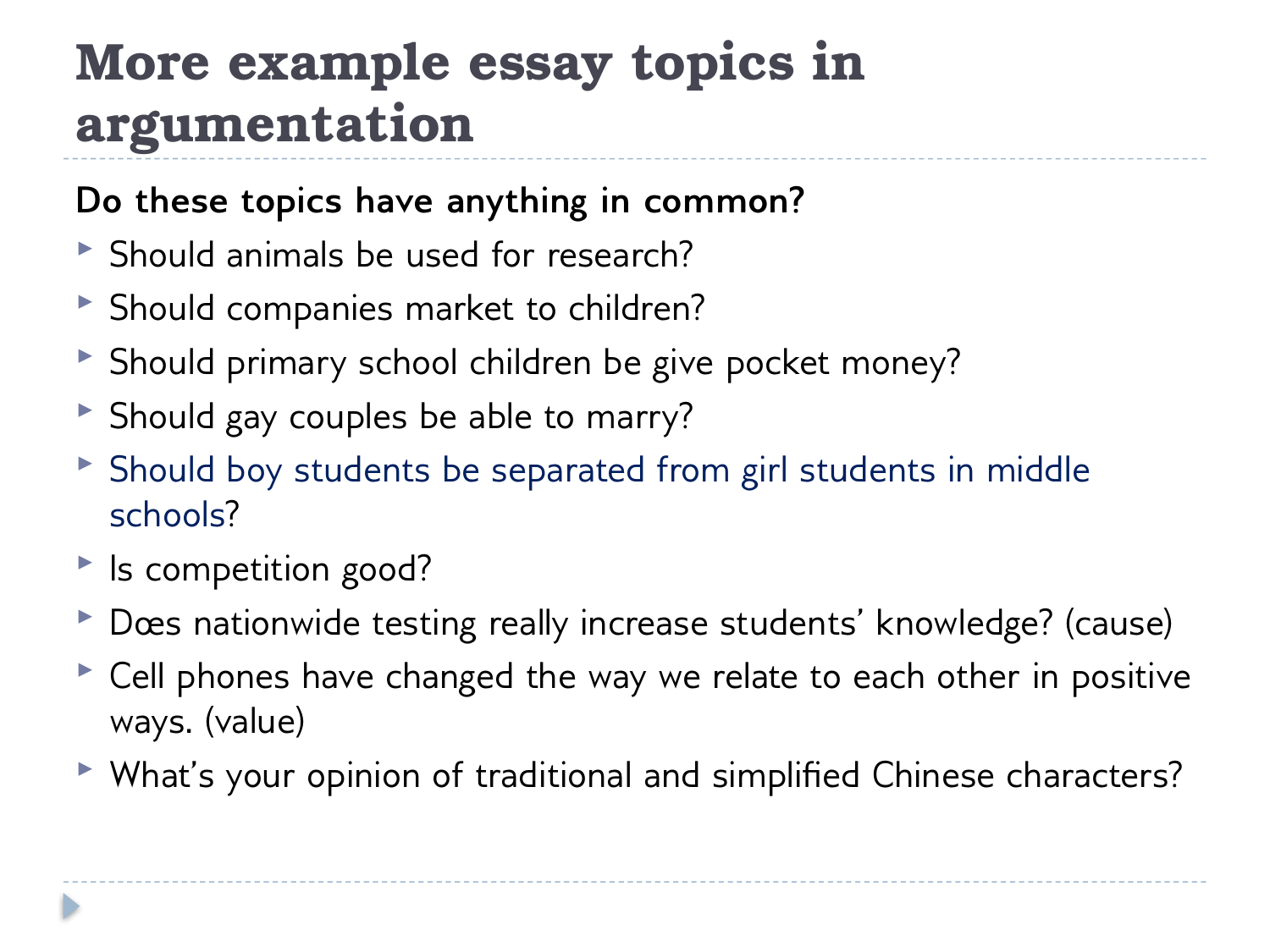

# More example essay topics in argumentation
Do these topics have anything in common?
Should animals be used for research?
Should companies market to children?
Should primary school children be give pocket money?
Should gay couples be able to marry?
Should boy students be separated from girl students in middle schools?
Is competition good?
Does nationwide testing really increase students’ knowledge? (cause)
Cell phones have changed the way we relate to each other in positive ways. (value)
What’s your opinion of traditional and simplified Chinese characters?